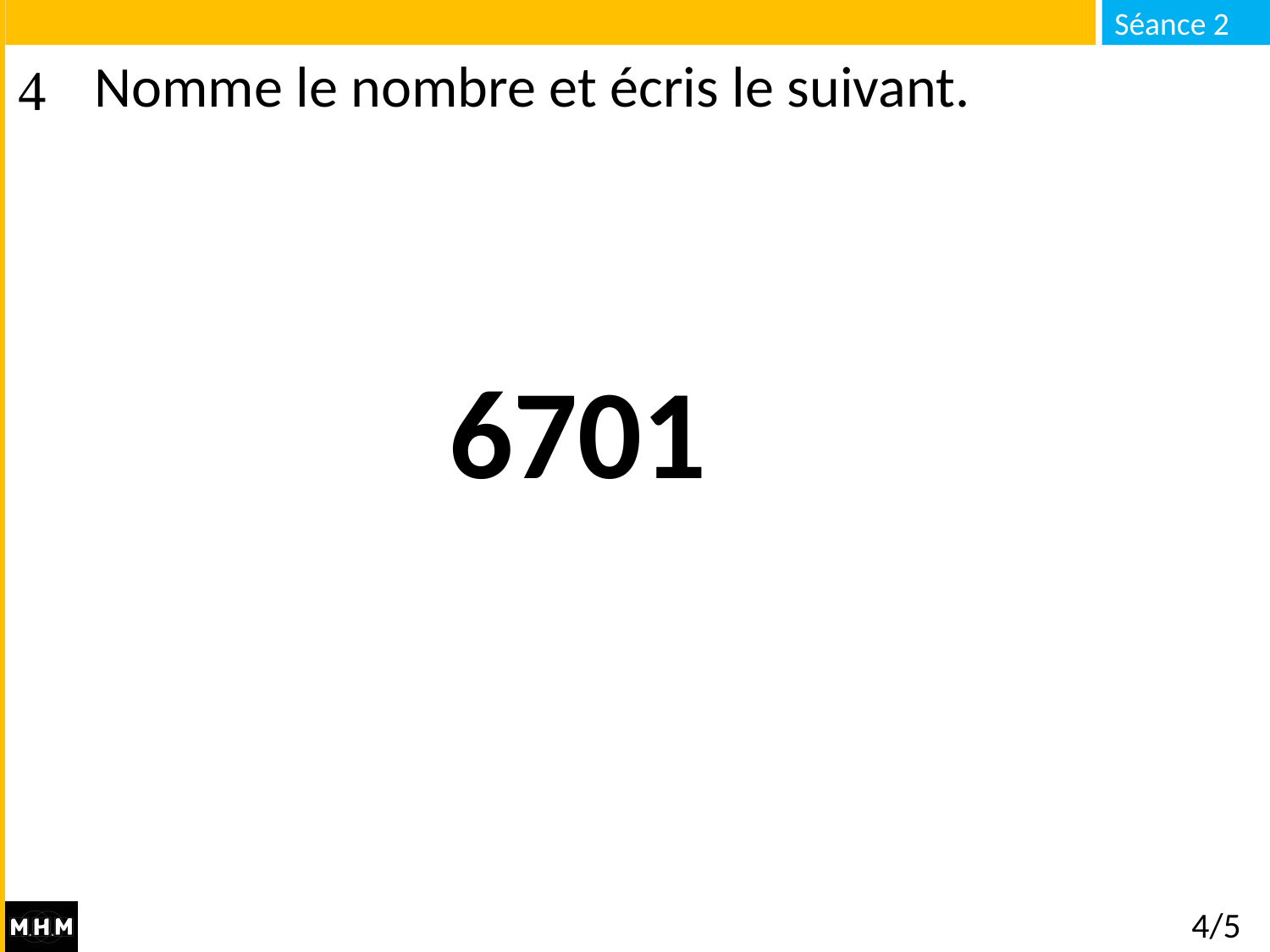

# Nomme le nombre et écris le suivant.
6701
4/5